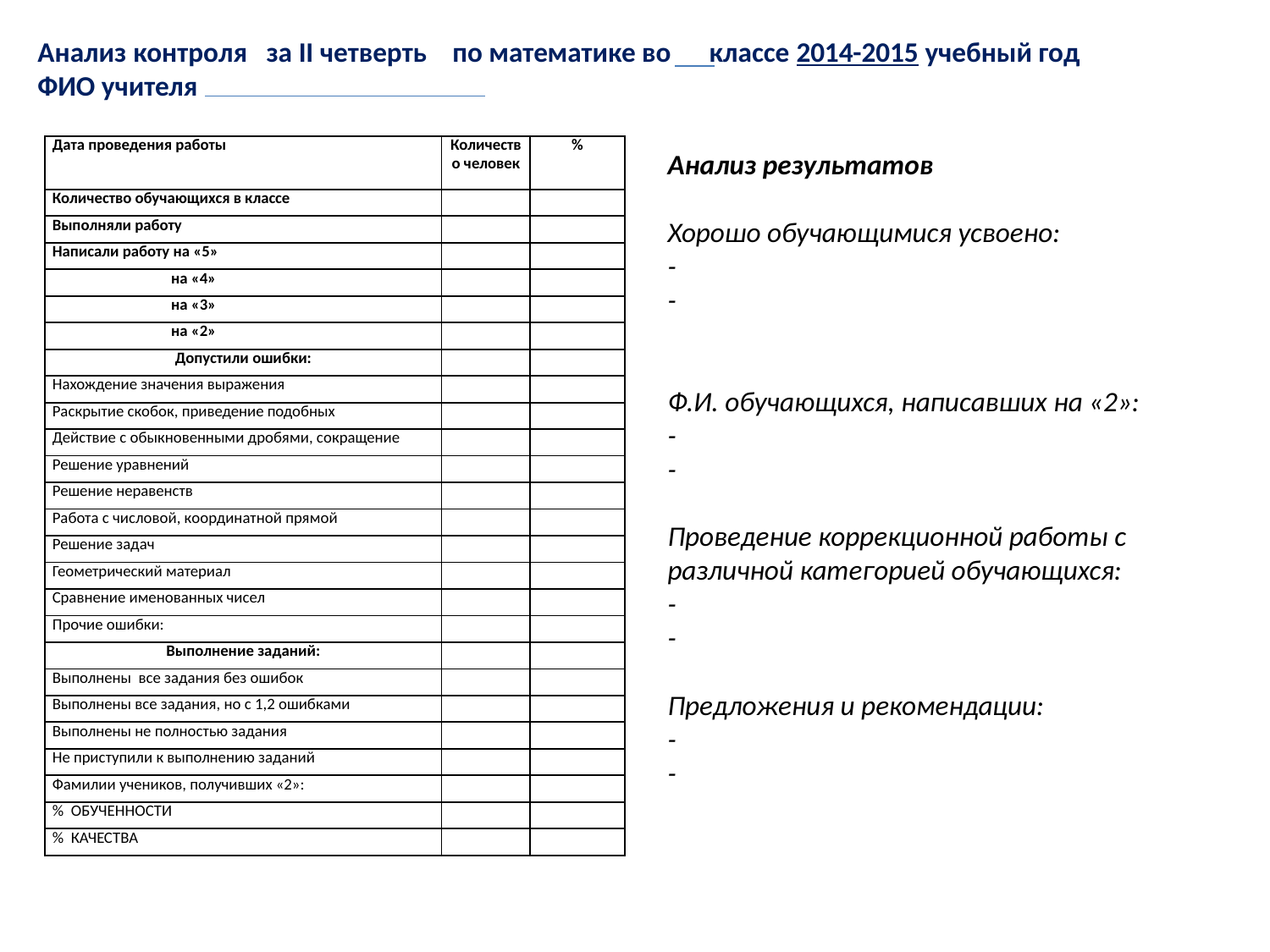

Анализ контроля   за II четверть    по математике во      классе 2014-2015 учебный год
ФИО учителя
| Дата проведения работы | Количество человек | % |
| --- | --- | --- |
| Количество обучающихся в классе |  |  |
| Выполняли работу |  |  |
| Написали работу на «5» |  |  |
| на «4» |  |  |
| на «3» |  |  |
| на «2» |  |  |
| Допустили ошибки: |  |  |
| Нахождение значения выражения |  |  |
| Раскрытие скобок, приведение подобных |  |  |
| Действие с обыкновенными дробями, сокращение |  |  |
| Решение уравнений |  |  |
| Решение неравенств |  |  |
| Работа с числовой, координатной прямой |  |  |
| Решение задач |  |  |
| Геометрический материал |  |  |
| Сравнение именованных чисел |  |  |
| Прочие ошибки: |  |  |
| Выполнение заданий: |  |  |
| Выполнены все задания без ошибок |  |  |
| Выполнены все задания, но с 1,2 ошибками |  |  |
| Выполнены не полностью задания |  |  |
| Не приступили к выполнению заданий |  |  |
| Фамилии учеников, получивших «2»: |  |  |
| % ОБУЧЕННОСТИ |  |  |
| % КАЧЕСТВА |  |  |
Анализ результатов

Хорошо обучающимися усвоено:
-
-

Ф.И. обучающихся, написавших на «2»:
-
-

Проведение коррекционной работы с различной категорией обучающихся:
-
-

Предложения и рекомендации:
-
-